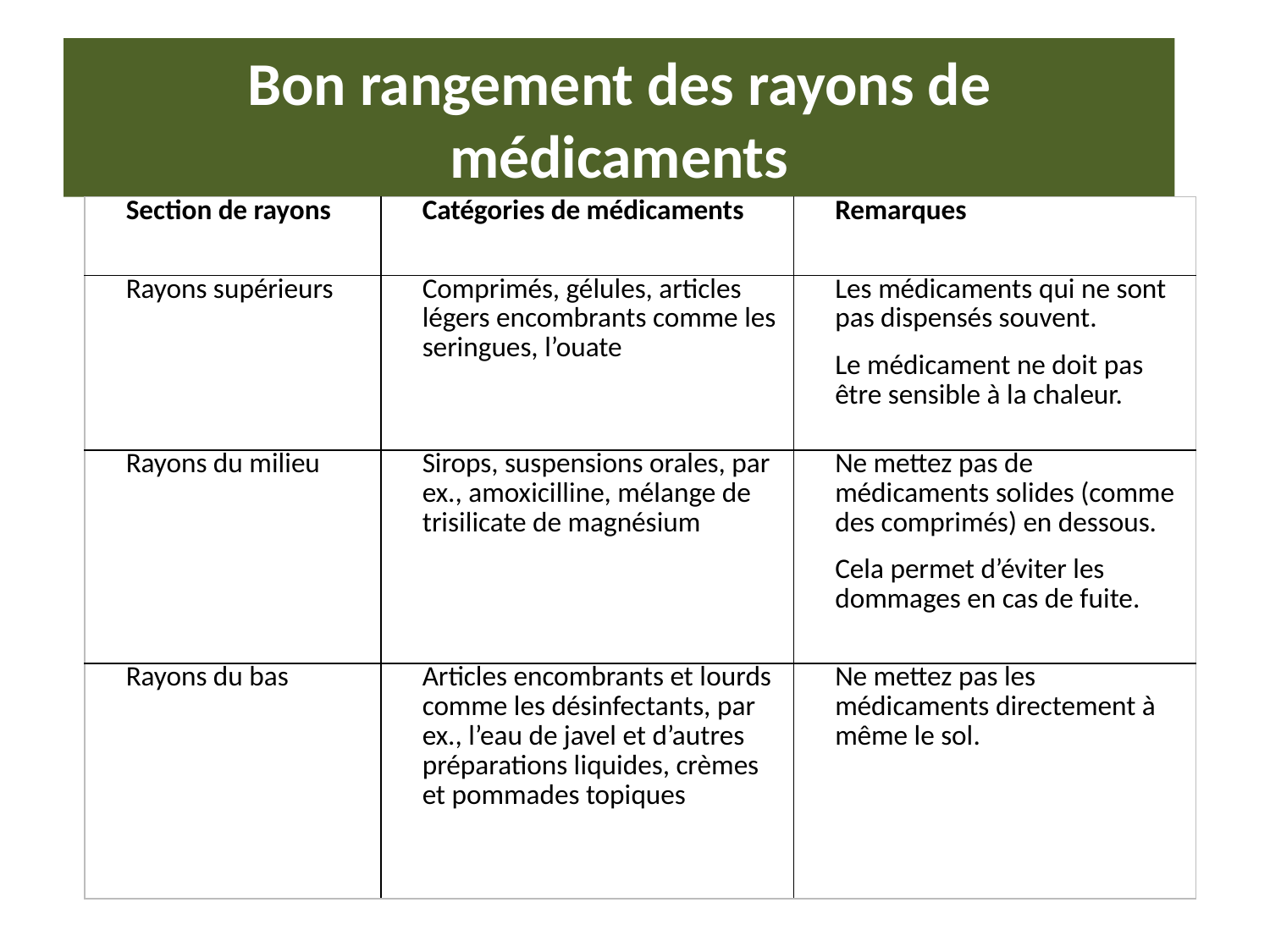

# Bon rangement des rayons de médicaments
| Section de rayons | Catégories de médicaments | Remarques |
| --- | --- | --- |
| Rayons supérieurs | Comprimés, gélules, articles légers encombrants comme les seringues, l’ouate | Les médicaments qui ne sont pas dispensés souvent. Le médicament ne doit pas être sensible à la chaleur. |
| Rayons du milieu | Sirops, suspensions orales, par ex., amoxicilline, mélange de trisilicate de magnésium | Ne mettez pas de médicaments solides (comme des comprimés) en dessous. Cela permet d’éviter les dommages en cas de fuite. |
| Rayons du bas | Articles encombrants et lourds comme les désinfectants, par ex., l’eau de javel et d’autres préparations liquides, crèmes et pommades topiques | Ne mettez pas les médicaments directement à même le sol. |